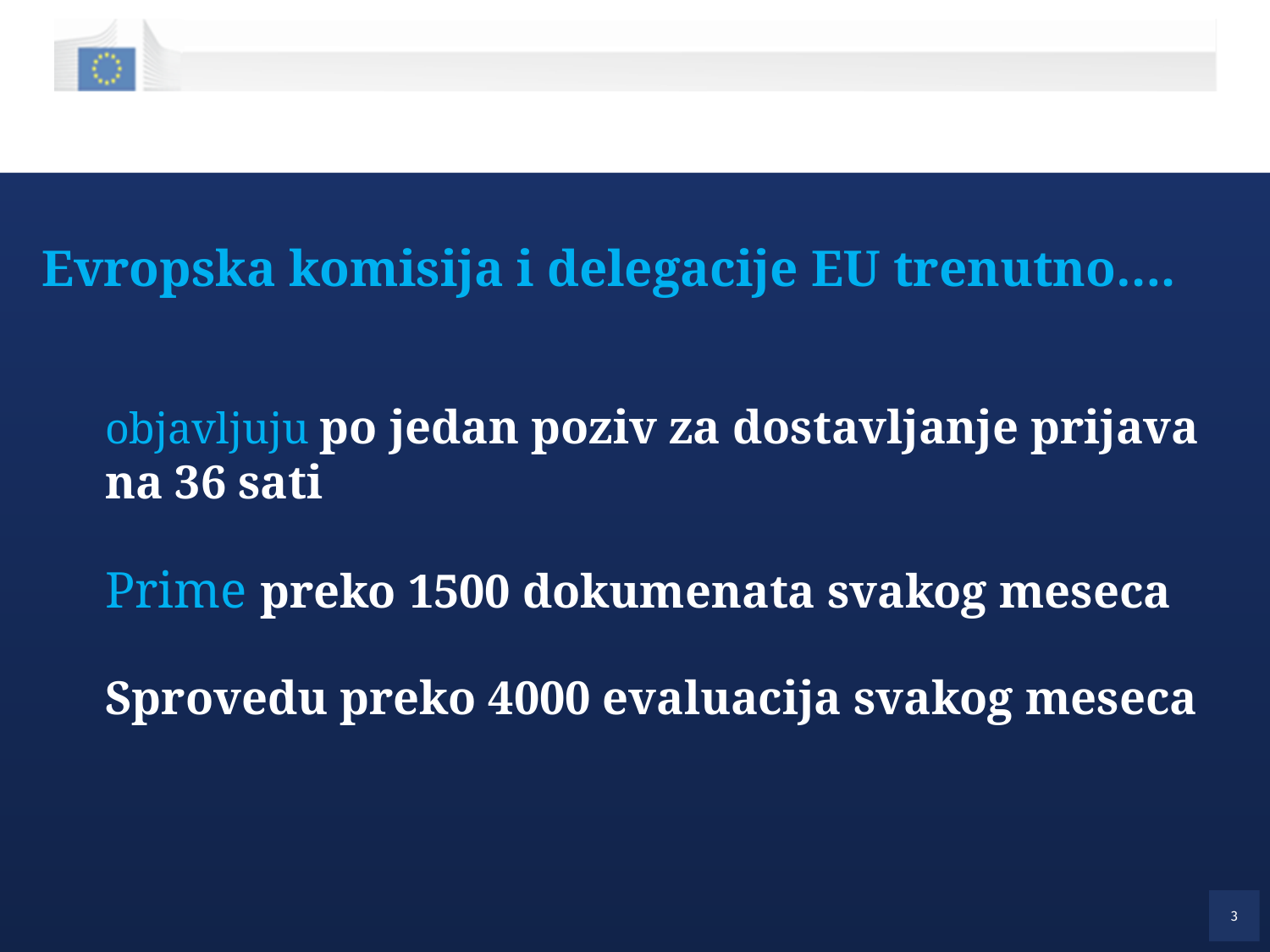

Evropska komisija i delegacije EU trenutno….

objavljuju po jedan poziv za dostavljanje prijava na 36 sati

Prime preko 1500 dokumenata svakog meseca

Sprovedu preko 4000 evaluacija svakog meseca

3